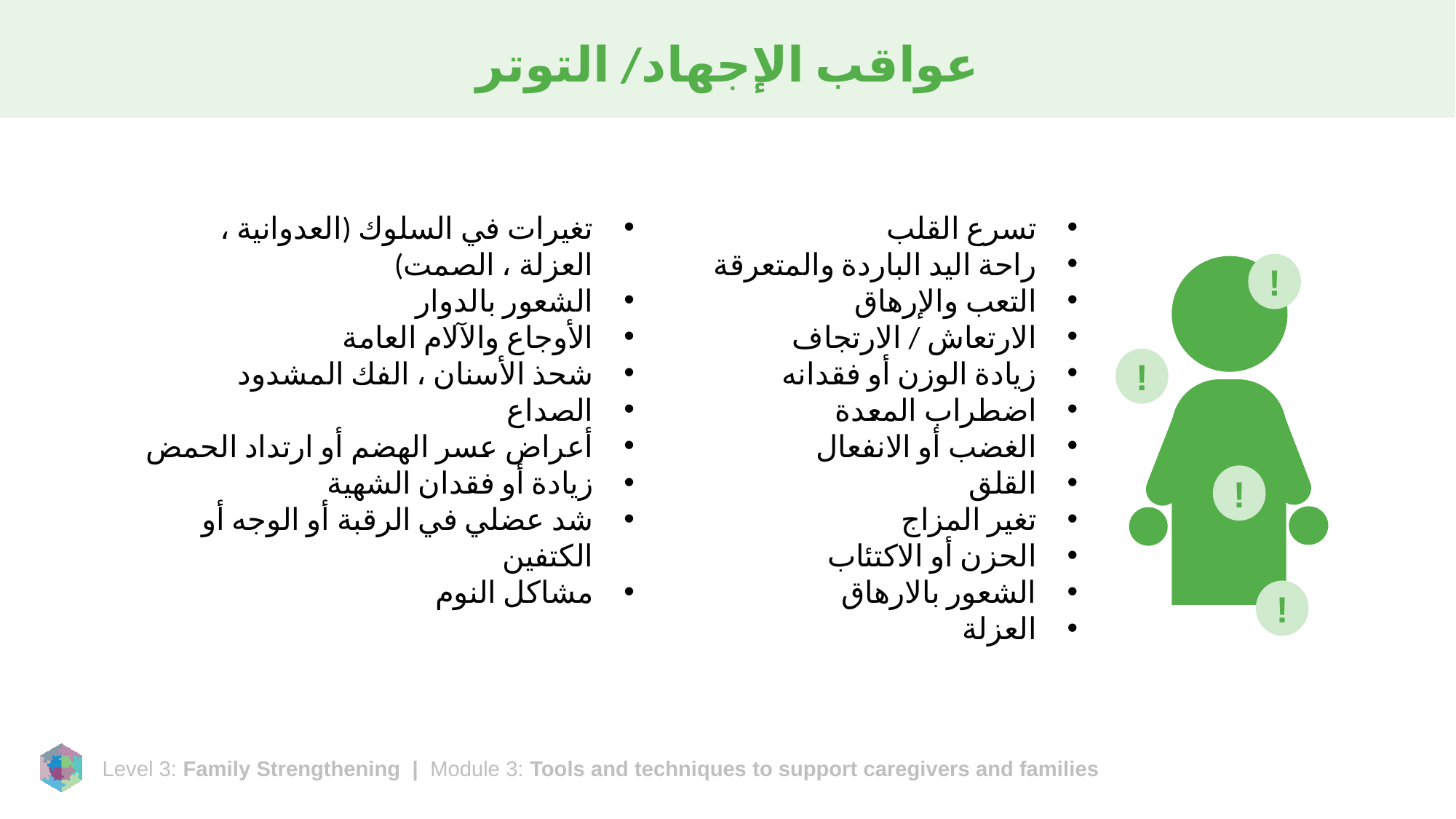

# عواقب الإجهاد/ التوتر
تغيرات في السلوك (العدوانية ، العزلة ، الصمت)
الشعور بالدوار
الأوجاع والآلام العامة
شحذ الأسنان ، الفك المشدود
الصداع
أعراض عسر الهضم أو ارتداد الحمض
زيادة أو فقدان الشهية
شد عضلي في الرقبة أو الوجه أو الكتفين
مشاكل النوم

تسرع القلب
راحة اليد الباردة والمتعرقة
التعب والإرهاق
الارتعاش / الارتجاف
زيادة الوزن أو فقدانه
اضطراب المعدة
الغضب أو الانفعال
القلق
تغير المزاج
الحزن أو الاكتئاب
الشعور بالارهاق
العزلة
!

!
!
!